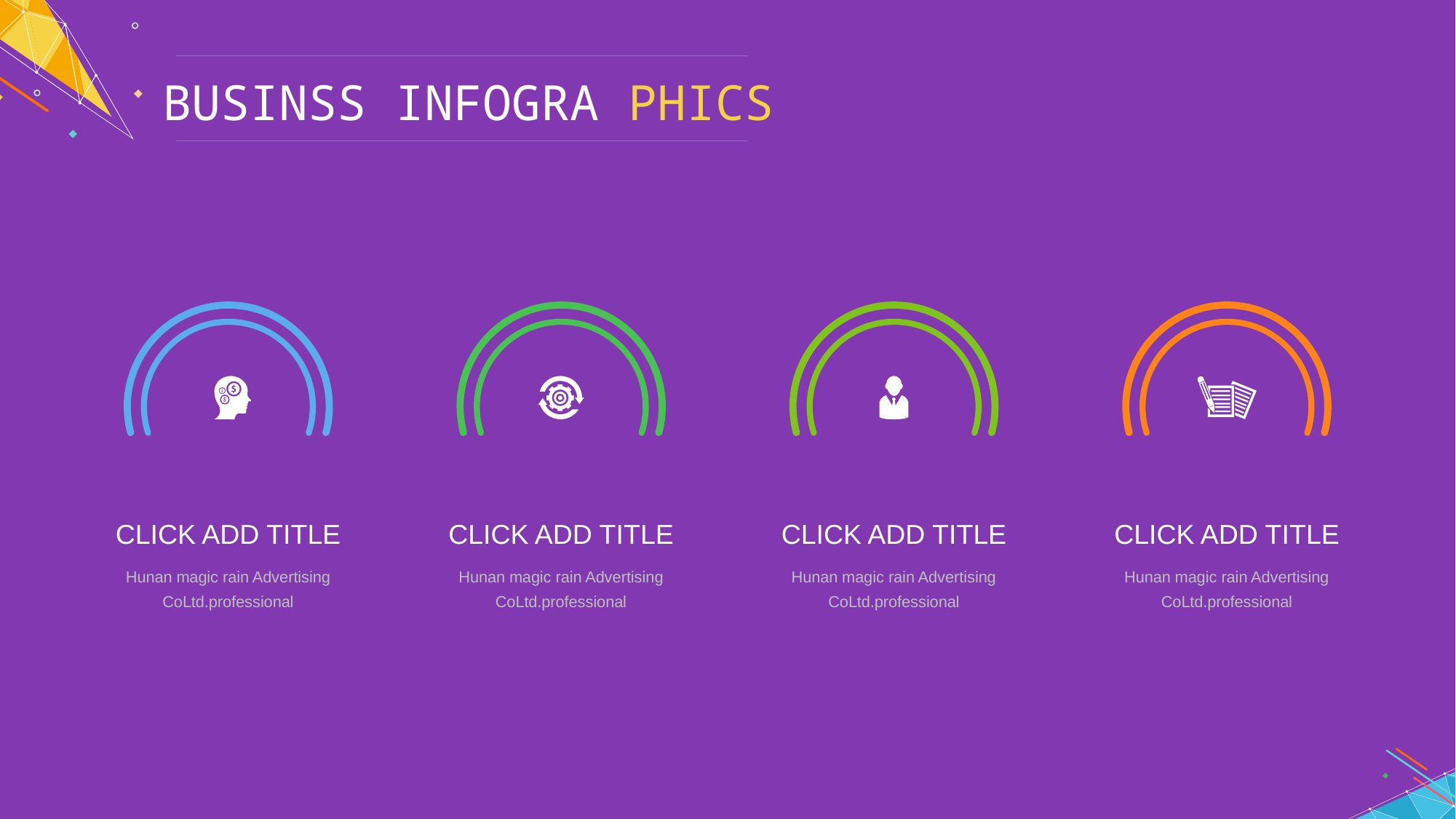

CLICK ADD TITLE
Hunan magic rain Advertising CoLtd.professional
CLICK ADD TITLE
Hunan magic rain Advertising CoLtd.professional
CLICK ADD TITLE
Hunan magic rain Advertising CoLtd.professional
CLICK ADD TITLE
Hunan magic rain Advertising CoLtd.professional